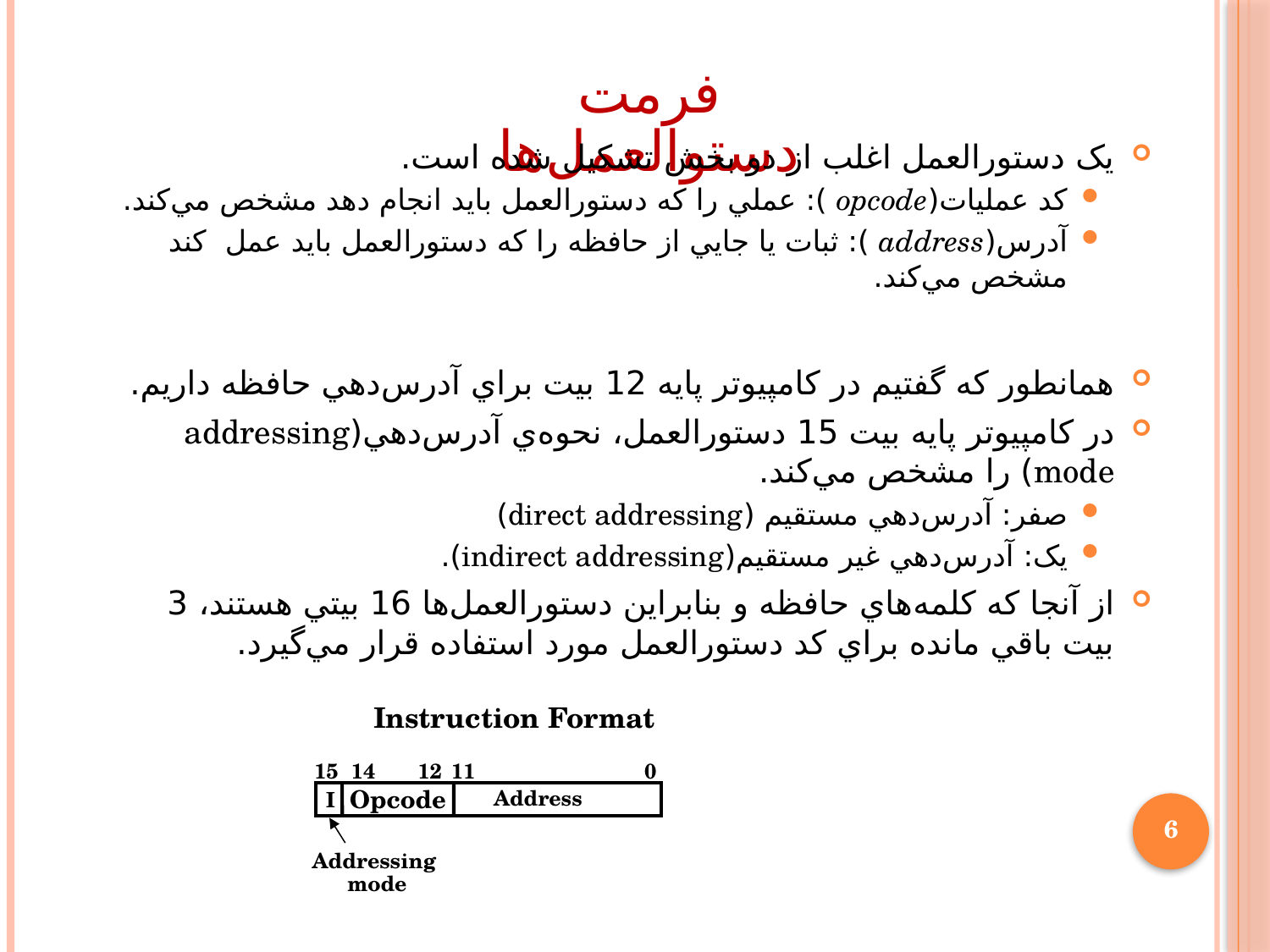

# فرمت دستوالعمل‌ها
يک دستورالعمل اغلب از دو بخش تشکيل شده است.
کد عمليات(opcode ): عملي را که دستورالعمل بايد انجام دهد مشخص مي‌کند.
آدرس(address ): ثبات يا جايي از حافظه را که دستورالعمل بايد عمل  کند مشخص مي‌کند.

همانطور که گفتيم در کامپيوتر پايه 12 بيت براي آدرس‌دهي حافظه داريم.
در کامپيوتر پايه بيت 15 دستورالعمل، نحوه‌ي آدرس‌دهي(addressing mode) را مشخص مي‌کند.
صفر: آدرس‌دهي مستقيم (direct addressing)
يک: آدرس‌دهي غير مستقيم(indirect addressing).
از آنجا که کلمه‌هاي حافظه و بنابراين دستورالعمل‌ها 16 بيتي هستند، 3 بيت باقي مانده براي کد دستورالعمل مورد استفاده قرار مي‌گيرد.
Instruction Format
15
14
12
11
0
Opcode
Address

I

Addressing
mode
6